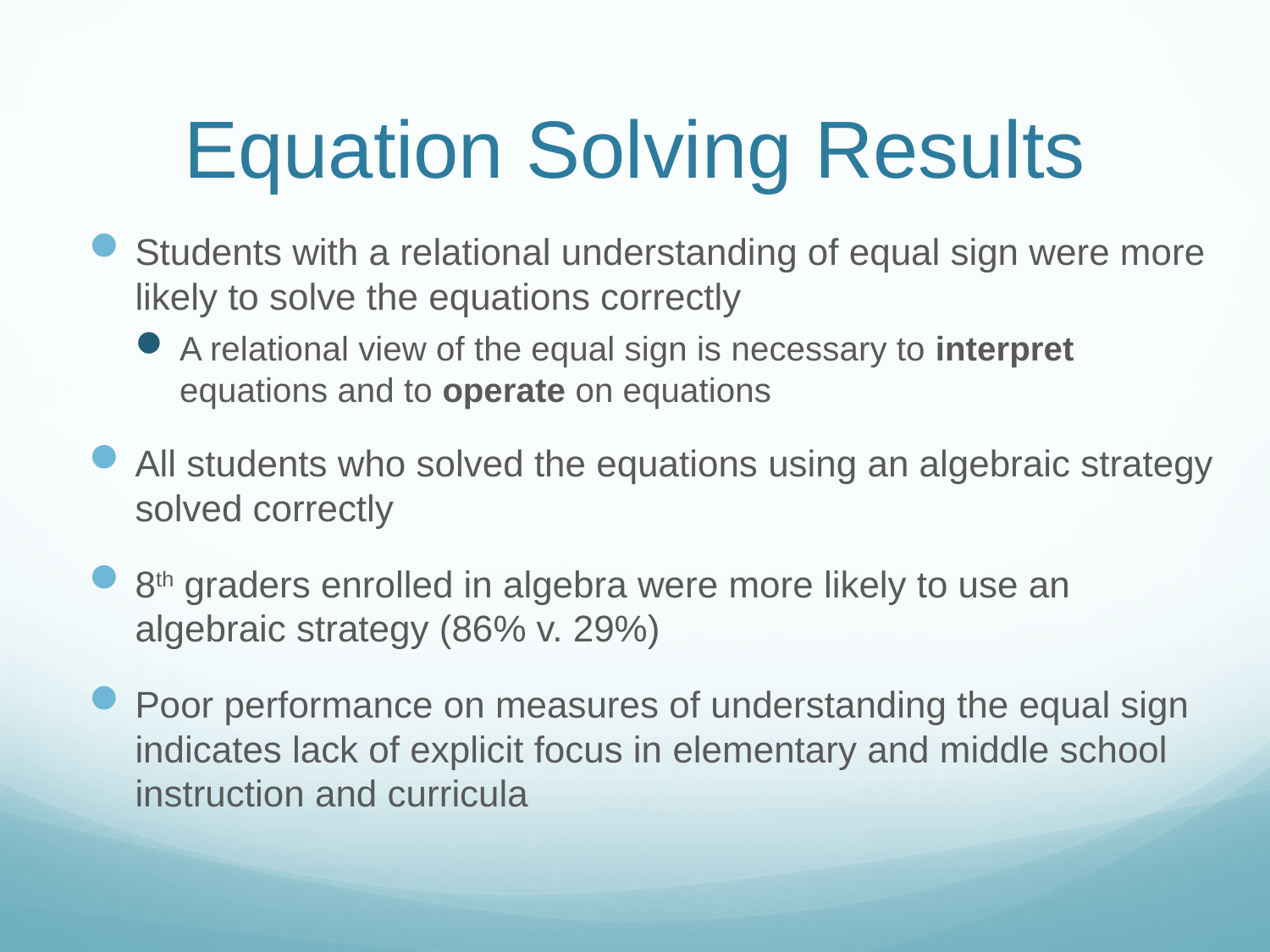

# Equation Solving Results
Students with a relational understanding of equal sign were more likely to solve the equations correctly
A relational view of the equal sign is necessary to interpret equations and to operate on equations
All students who solved the equations using an algebraic strategy solved correctly
8th graders enrolled in algebra were more likely to use an algebraic strategy (86% v. 29%)
Poor performance on measures of understanding the equal sign indicates lack of explicit focus in elementary and middle school instruction and curricula